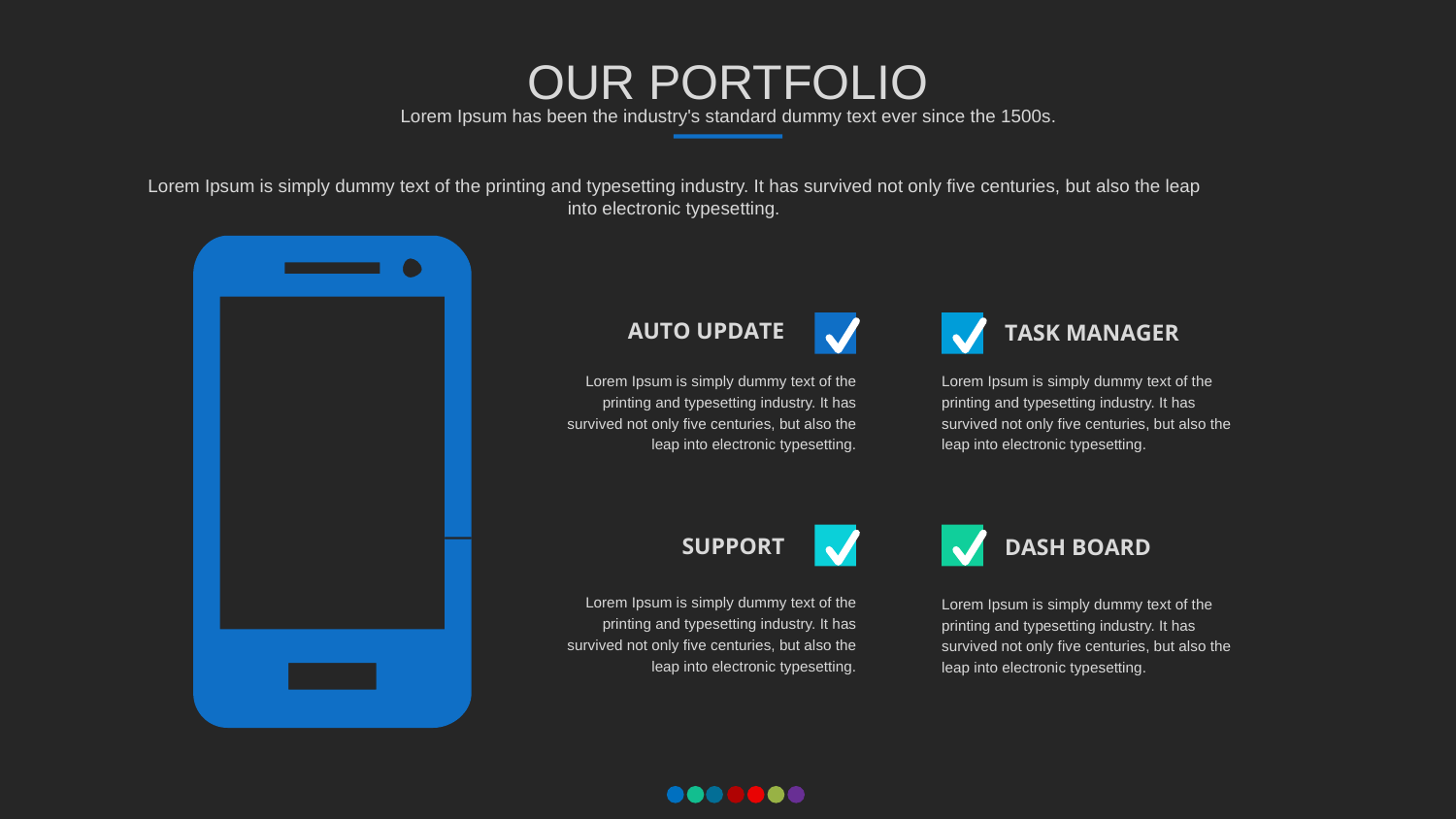

OUR PORTFOLIO

Lorem Ipsum has been the industry's standard dummy text ever since the 1500s.
Lorem Ipsum is simply dummy text of the printing and typesetting industry. It has survived not only five centuries, but also the leap into electronic typesetting.

AUTO UPDATE
TASK MANAGER
Lorem Ipsum is simply dummy text of the printing and typesetting industry. It has survived not only five centuries, but also the leap into electronic typesetting.
Lorem Ipsum is simply dummy text of the printing and typesetting industry. It has survived not only five centuries, but also the leap into electronic typesetting.
SUPPORT
DASH BOARD
Lorem Ipsum is simply dummy text of the printing and typesetting industry. It has survived not only five centuries, but also the leap into electronic typesetting.
Lorem Ipsum is simply dummy text of the printing and typesetting industry. It has survived not only five centuries, but also the leap into electronic typesetting.